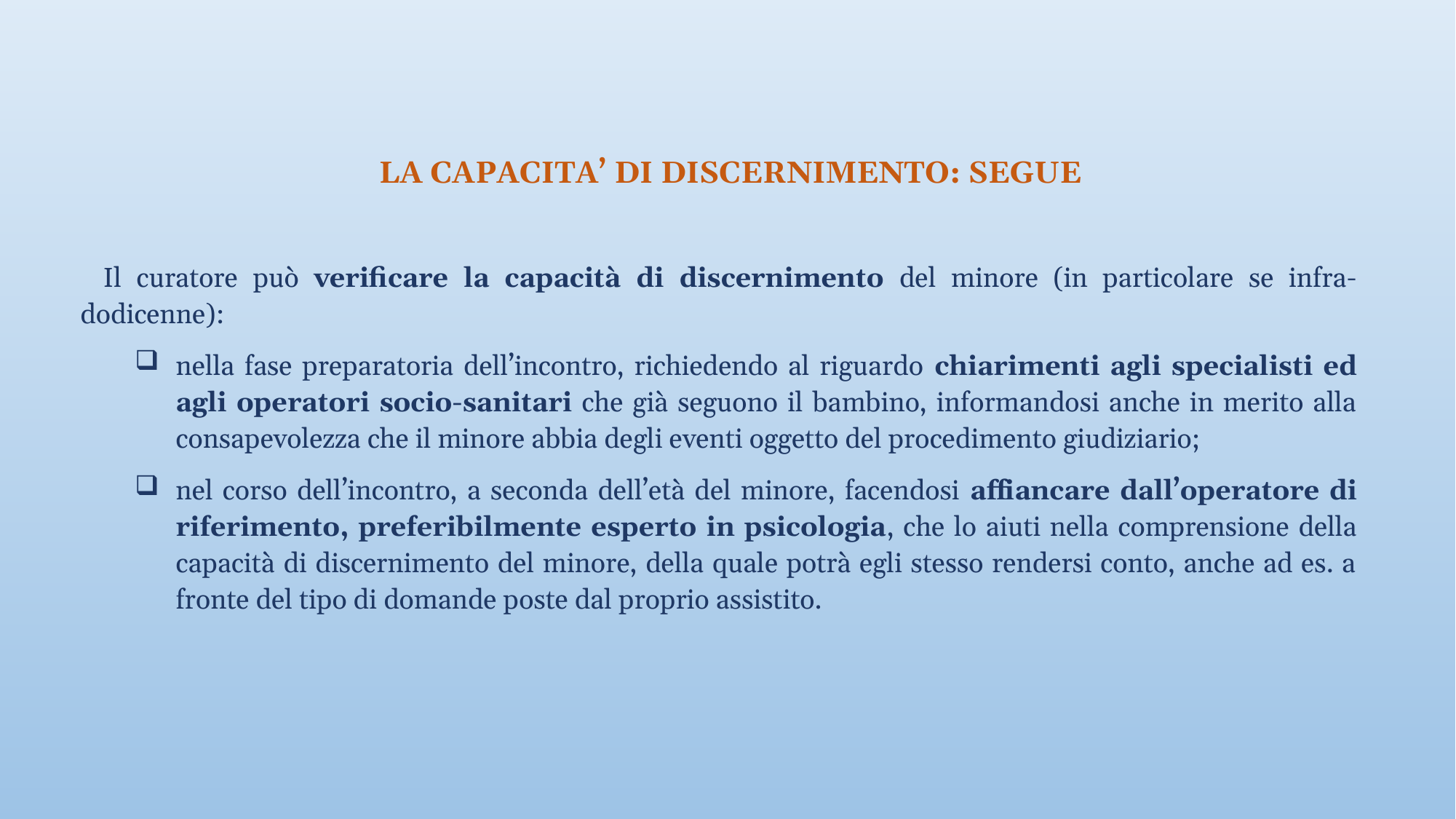

LA CAPACITA’ DI DISCERNIMENTO: SEGUE

Il curatore può verificare la capacità di discernimento del minore (in particolare se infra-dodicenne):
nella fase preparatoria dell’incontro, richiedendo al riguardo chiarimenti agli specialisti ed agli operatori socio-sanitari che già seguono il bambino, informandosi anche in merito alla consapevolezza che il minore abbia degli eventi oggetto del procedimento giudiziario;
nel corso dell’incontro, a seconda dell’età del minore, facendosi affiancare dall’operatore di riferimento, preferibilmente esperto in psicologia, che lo aiuti nella comprensione della capacità di discernimento del minore, della quale potrà egli stesso rendersi conto, anche ad es. a fronte del tipo di domande poste dal proprio assistito.